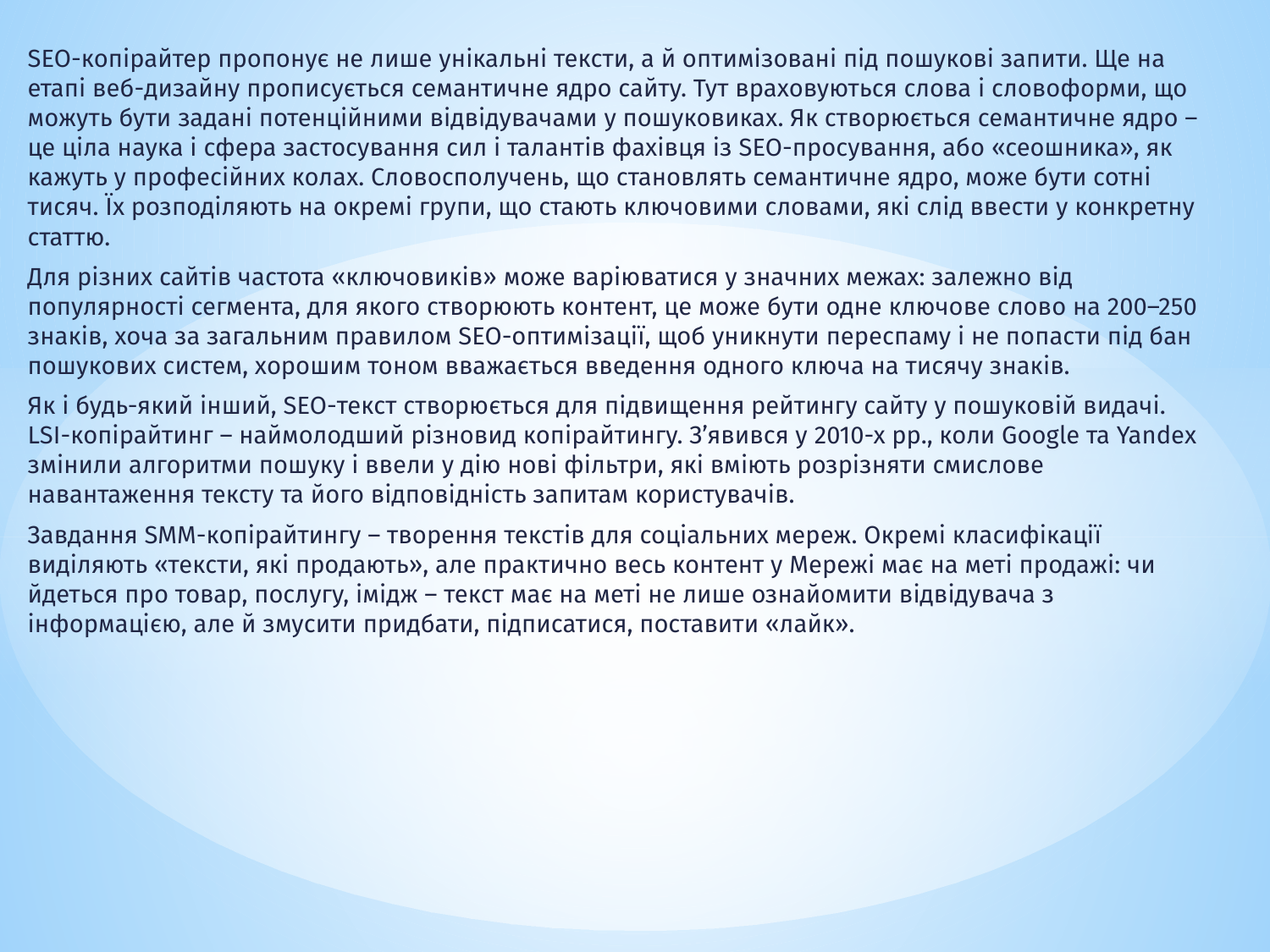

SEO-копірайтер пропонує не лише унікальні тексти, а й оптимізовані під пошукові запити. Ще на етапі веб-дизайну прописується семантичне ядро сайту. Тут враховуються слова і словоформи, що можуть бути задані потенційними відвідувачами у пошуковиках. Як створюється семантичне ядро – це ціла наука і сфера застосування сил і талантів фахівця із SEO-просування, або «сеошника», як кажуть у професійних колах. Словосполучень, що становлять семантичне ядро, може бути сотні тисяч. Їх розподіляють на окремі групи, що стають ключовими словами, які слід ввести у конкретну статтю.
Для різних сайтів частота «ключовиків» може варіюватися у значних межах: залежно від популярності сегмента, для якого створюють контент, це може бути одне ключове слово на 200–250 знаків, хоча за загальним правилом SEO-оптимізації, щоб уникнути переспаму і не попасти під бан пошукових систем, хорошим тоном вважається введення одного ключа на тисячу знаків.
Як і будь-який інший, SEO-текст створюється для підвищення рейтингу сайту у пошуковій видачі. LSІ-копірайтинг – наймолодший різновид копірайтингу. З’явився у 2010-х рр., коли Google та Yandex змінили алгоритми пошуку і ввели у дію нові фільтри, які вміють розрізняти смислове навантаження тексту та його відповідність запитам користувачів.
Завдання SMM-копірайтингу – творення текстів для соціальних мереж. Окремі класифікації виділяють «тексти, які продають», але практично весь контент у Мережі має на меті продажі: чи йдеться про товар, послугу, імідж – текст має на меті не лише ознайомити відвідувача з інформацією, але й змусити придбати, підписатися, поставити «лайк».